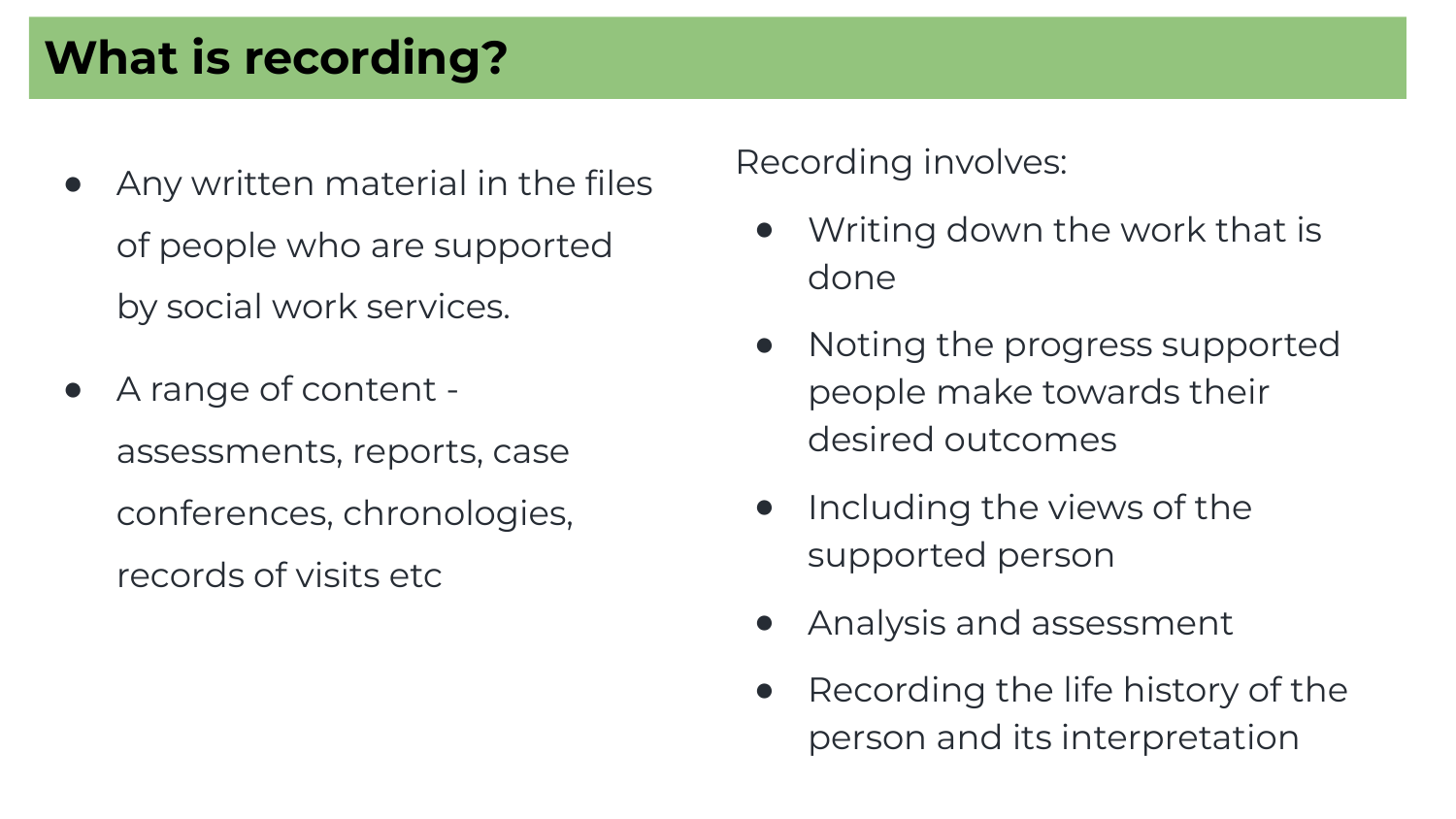

What is recording?
Recording involves:
Writing down the work that is done
Noting the progress supported people make towards their desired outcomes
Including the views of the supported person
Analysis and assessment
Recording the life history of the person and its interpretation

Any written material in the files of people who are supported by social work services.
A range of content - assessments, reports, case conferences, chronologies, records of visits etc